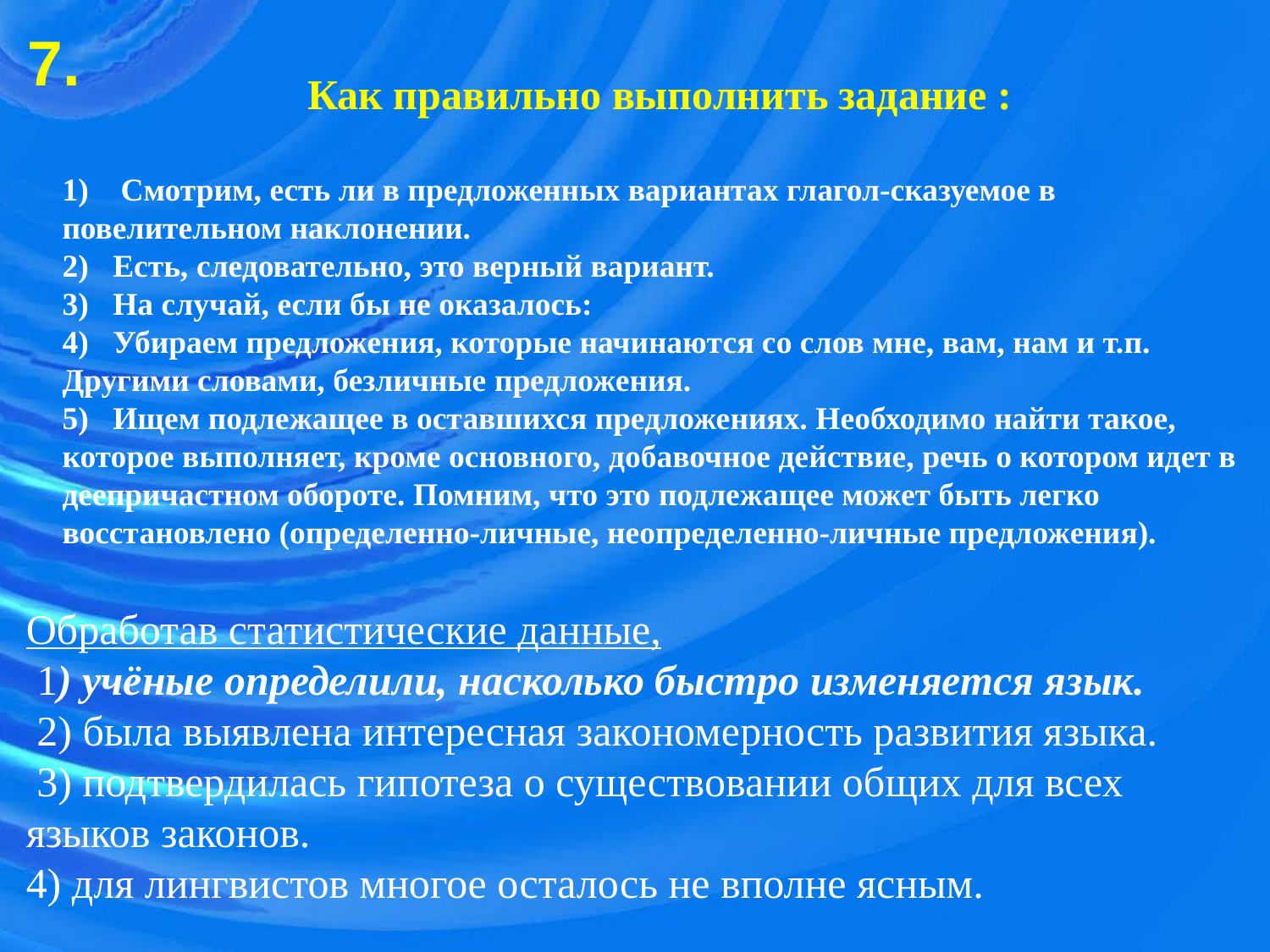

7.
Как правильно выполнить задание :
1)    Смотрим, есть ли в предложенных вариантах глагол-сказуемое в повелительном наклонении.
2)   Есть, следовательно, это верный вариант.
3)   На случай, если бы не оказалось:
4)   Убираем предложения, которые начинаются со слов мне, вам, нам и т.п.  Другими словами, безличные предложения.
5)   Ищем подлежащее в оставшихся предложениях. Необходимо найти такое, которое выполняет, кроме основного, добавочное действие, речь о котором идет в деепричастном обороте. Помним, что это подлежащее может быть легко восстановлено (определенно-личные, неопределенно-личные предложения).
Обработав статистические данные,
 1) учёные определили, насколько быстро изменяется язык.
 2) была выявлена интересная закономерность развития языка.
 3) подтвердилась гипотеза о существовании общих для всех языков законов.
4) для лингвистов многое осталось не вполне ясным.